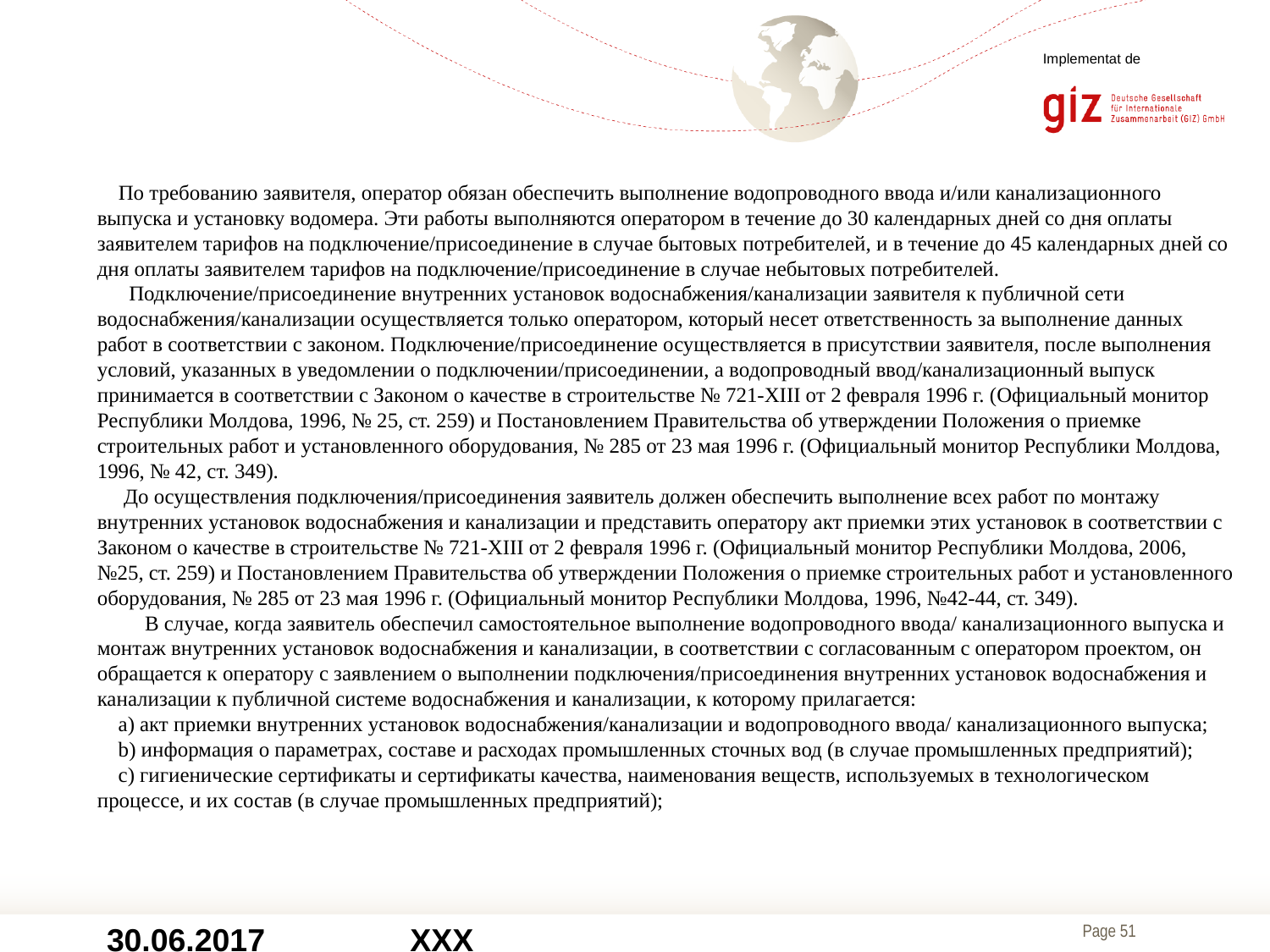

Implementat de
    По требованию заявителя, оператор обязан обеспечить выполнение водопроводного ввода и/или канализационного выпуска и установку водомера. Эти работы выполняются оператором в течение до 30 календарных дней со дня оплаты заявителем тарифов на подключение/присоединение в случае бытовых потребителей, и в течение до 45 календарных дней со дня оплаты заявителем тарифов на подключение/присоединение в случае небытовых потребителей.
      Подключение/присоединение внутренних установок водоснабжения/канализации заявителя к публичной сети водоснабжения/канализации осуществляется только оператором, который несет ответственность за выполнение данных работ в соответствии с законом. Подключение/присоединение осуществляется в присутствии заявителя, после выполнения условий, указанных в уведомлении о подключении/присоединении, а водопроводный ввод/канализационный выпуск принимается в соответствии с Законом о качестве в строительстве № 721-XIII от 2 февраля 1996 г. (Официальный монитор Республики Молдова, 1996, № 25, ст. 259) и Постановлением Правительства об утверждении Положения о приемке строительных работ и установленного оборудования, № 285 от 23 мая 1996 г. (Официальный монитор Республики Молдова, 1996, № 42, ст. 349).
     До осуществления подключения/присоединения заявитель должен обеспечить выполнение всех работ по монтажу внутренних установок водоснабжения и канализации и представить оператору акт приемки этих установок в соответствии с Законом о качестве в строительстве № 721-XIII от 2 февраля 1996 г. (Официальный монитор Республики Молдова, 2006, №25, ст. 259) и Постановлением Правительства об утверждении Положения о приемке строительных работ и установленного оборудования, № 285 от 23 мая 1996 г. (Официальный монитор Республики Молдова, 1996, №42-44, ст. 349).
         В случае, когда заявитель обеспечил самостоятельное выполнение водопроводного ввода/ канализационного выпуска и монтаж внутренних установок водоснабжения и канализации, в соответствии с согласованным с оператором проектом, он обращается к оператору с заявлением о выполнении подключения/присоединения внутренних установок водоснабжения и канализации к публичной системе водоснабжения и канализации, к которому прилагается:
    a) акт приемки внутренних установок водоснабжения/канализации и водопроводного ввода/ канализационного выпуска;
    b) информация о параметрах, составе и расходах промышленных сточных вод (в случае промышленных предприятий);
    c) гигиенические сертификаты и сертификаты качества, наименования веществ, используемых в технологическом процессе, и их состав (в случае промышленных предприятий);
30.06.2017
XXX